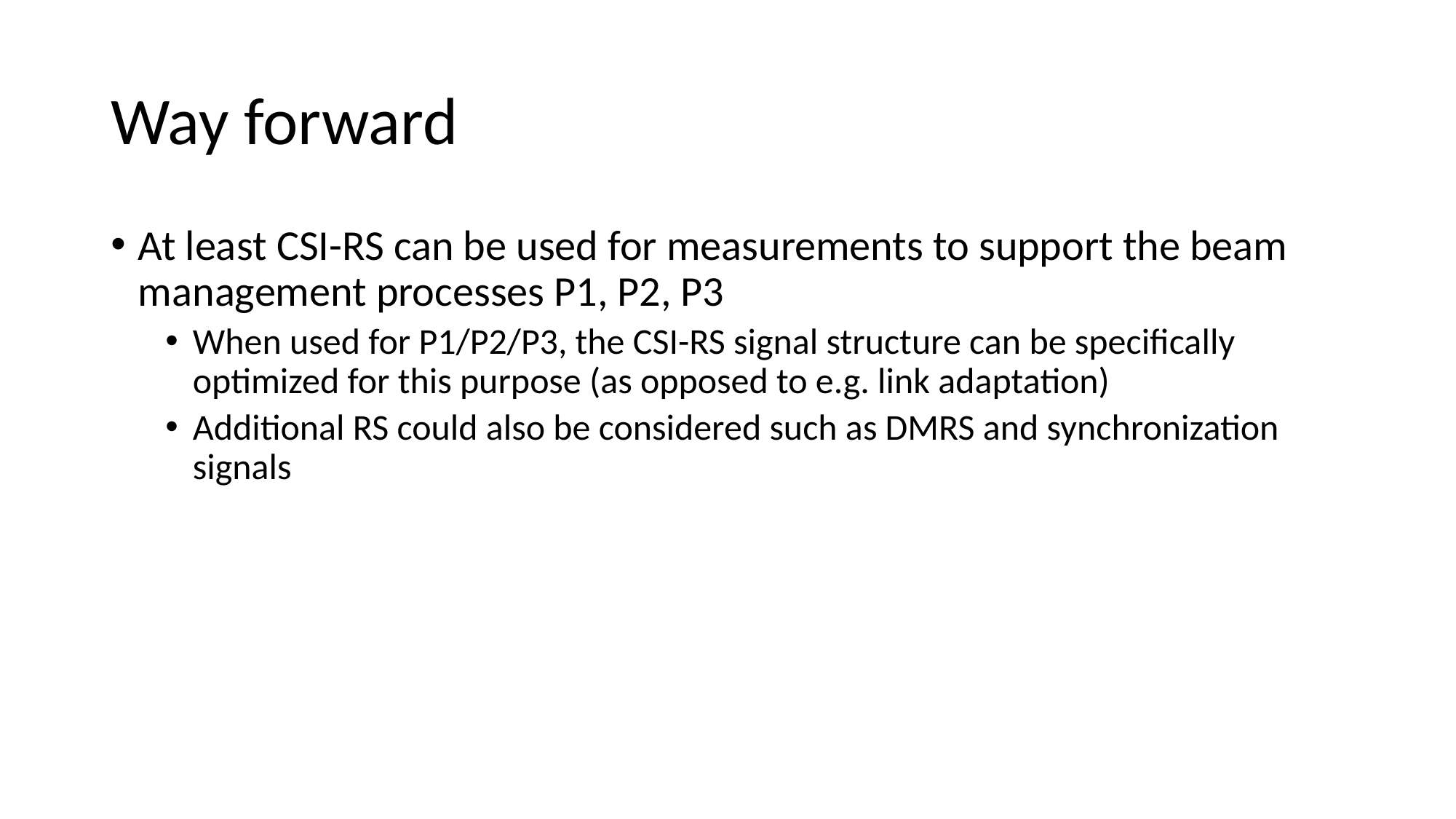

# Way forward
At least CSI-RS can be used for measurements to support the beam management processes P1, P2, P3
When used for P1/P2/P3, the CSI-RS signal structure can be specifically optimized for this purpose (as opposed to e.g. link adaptation)
Additional RS could also be considered such as DMRS and synchronization signals